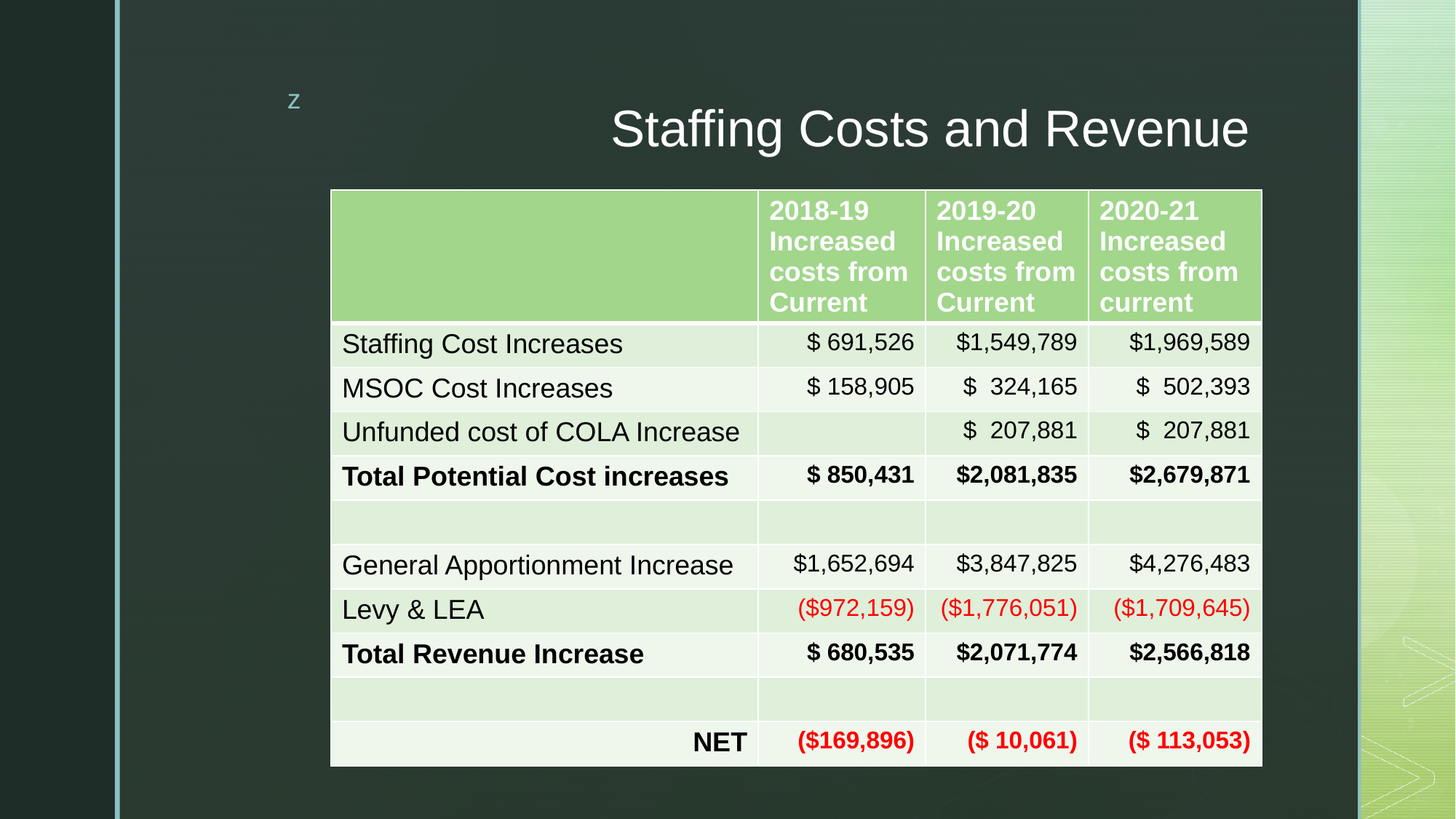

# Staffing Costs and Revenue
|  | 2018-19 Increased costs from Current | 2019-20 Increased costs from Current | 2020-21 Increased costs from current |
| --- | --- | --- | --- |
| Staffing Cost Increases | $ 691,526 | $1,549,789 | $1,969,589 |
| MSOC Cost Increases | $ 158,905 | $ 324,165 | $ 502,393 |
| Unfunded cost of COLA Increase |  | $ 207,881 | $ 207,881 |
| Total Potential Cost increases | $ 850,431 | $2,081,835 | $2,679,871 |
|  |  |  |  |
| General Apportionment Increase | $1,652,694 | $3,847,825 | $4,276,483 |
| Levy & LEA | ($972,159) | ($1,776,051) | ($1,709,645) |
| Total Revenue Increase | $ 680,535 | $2,071,774 | $2,566,818 |
|  |  |  |  |
| NET | ($169,896) | ($ 10,061) | ($ 113,053) |